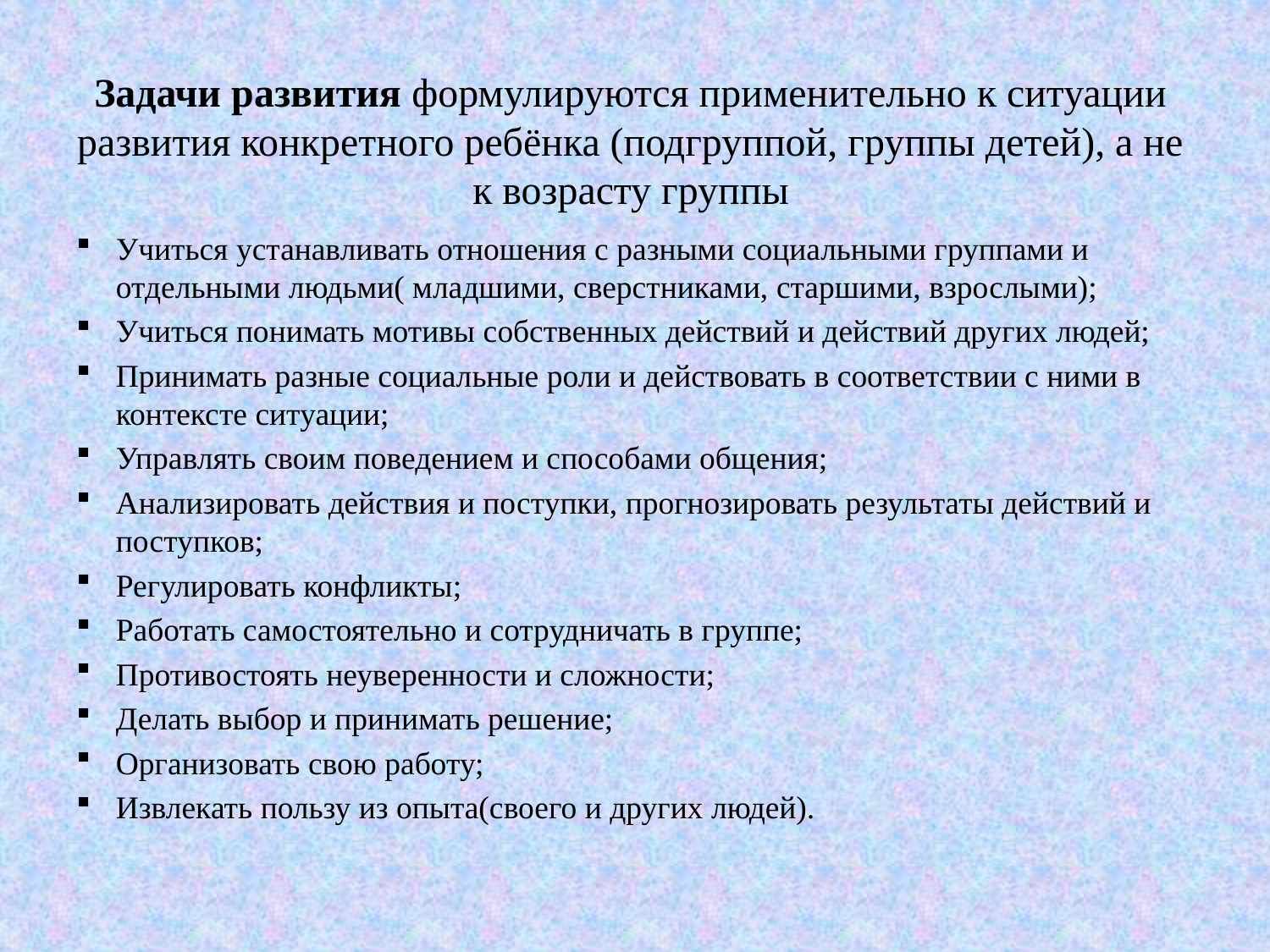

# Задачи развития формулируются применительно к ситуации развития конкретного ребёнка (подгруппой, группы детей), а не к возрасту группы
Учиться устанавливать отношения с разными социальными группами и отдельными людьми( младшими, сверстниками, старшими, взрослыми);
Учиться понимать мотивы собственных действий и действий других людей;
Принимать разные социальные роли и действовать в соответствии с ними в контексте ситуации;
Управлять своим поведением и способами общения;
Анализировать действия и поступки, прогнозировать результаты действий и поступков;
Регулировать конфликты;
Работать самостоятельно и сотрудничать в группе;
Противостоять неуверенности и сложности;
Делать выбор и принимать решение;
Организовать свою работу;
Извлекать пользу из опыта(своего и других людей).